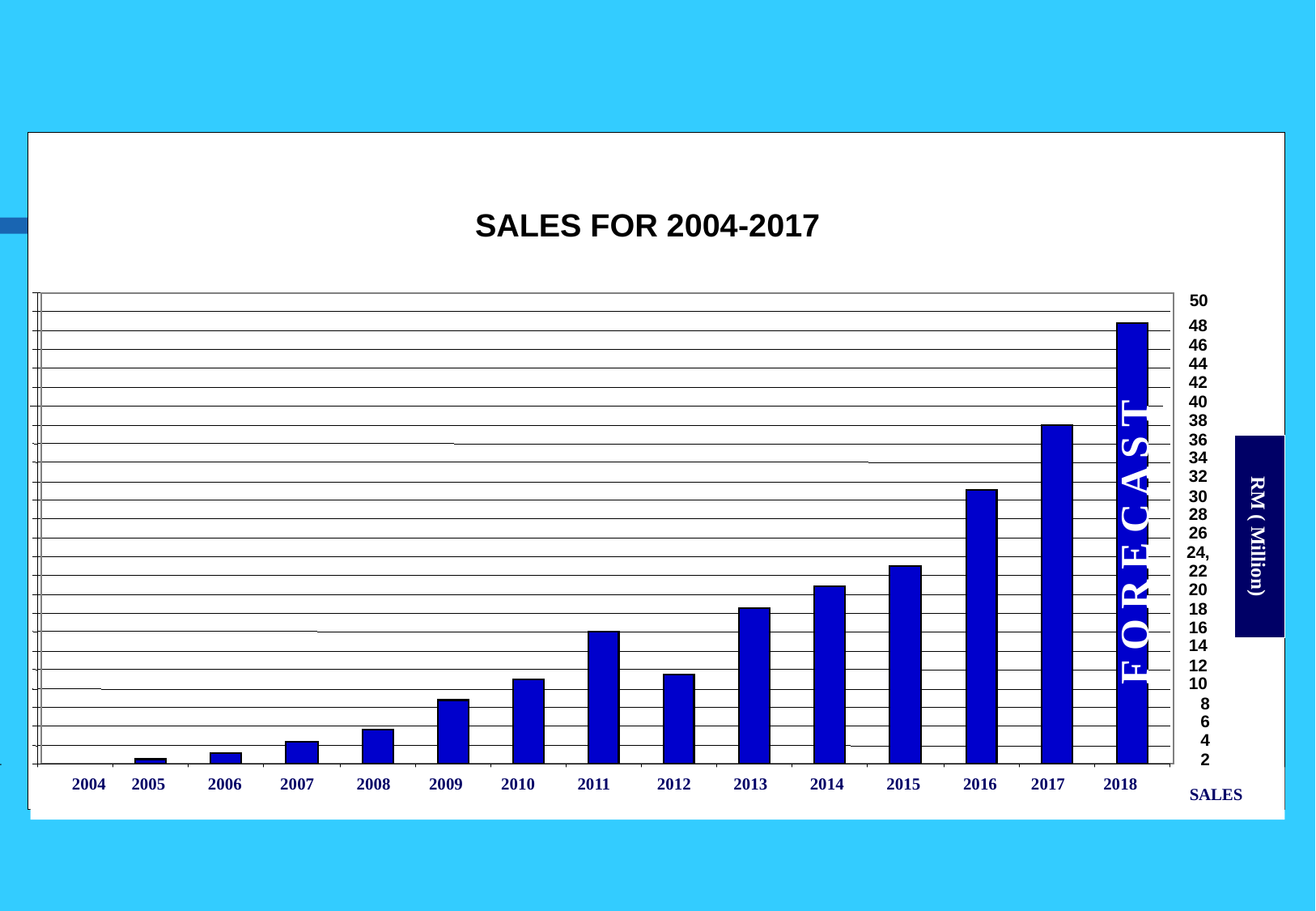

SALES FOR 2004-2017
  50

48
46
44
42
40
38
36
34
32
30
28

26
24,
22
20
18
16
14
12
10
8
6
4
2

RM ( Million)
F O R E C A S T

-

       2004      2005          2006         2007          2008         2009         2010          2011           2012          2013          2014          2015          2016        2017         2018

1990
1991
1992
1993
1994
1995
1996
1997
1998
1999
2000
2001
2002
2003
2004
SALES

 58,231
 560,246
 1,221,871
 2,404,430
 3,633,816
 6,831,536
 8,984,470
 14,086,507
 9,537,648
 16,500,000
 18,931,421
 20,940,823
 29,000,000
36,000,000
 46,800,000